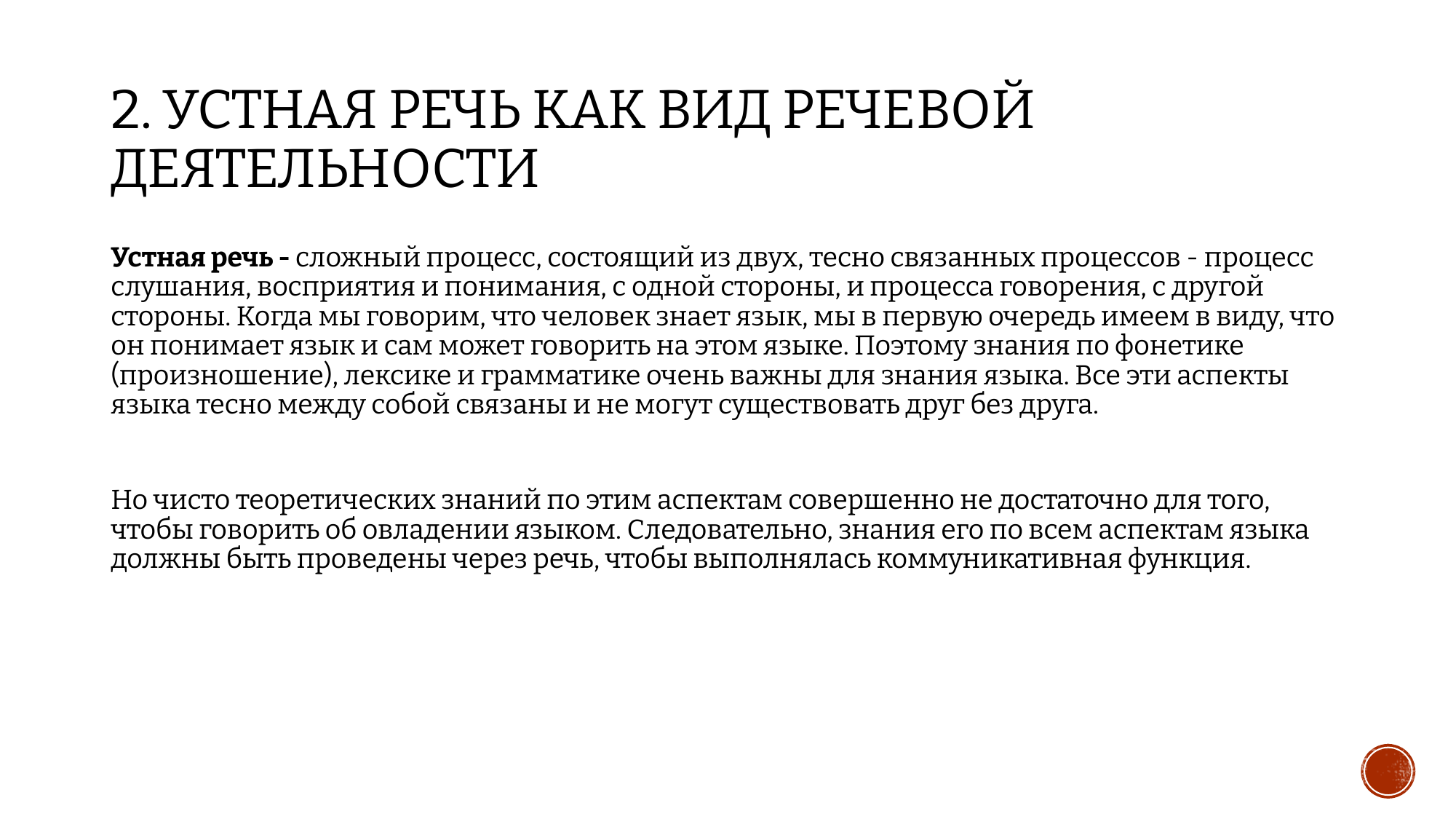

# 2. Устная речь как вид речевой деятельности
Устная речь - сложный процесс, состоящий из двух, тесно связанных процессов - процесс слушания, восприятия и понимания, с одной стороны, и процесса говорения, с другой стороны. Когда мы говорим, что человек знает язык, мы в первую очередь имеем в виду, что он понимает язык и сам может говорить на этом языке. Поэтому знания по фонетике (произношение), лексике и грамматике очень важны для знания языка. Все эти аспекты языка тесно между собой связаны и не могут существовать друг без друга.

Но чисто теоретических знаний по этим аспектам совершенно не достаточно для того, чтобы говорить об овладении языком. Следовательно, знания его по всем аспектам языка должны быть проведены через речь, чтобы выполнялась коммуникативная функция.